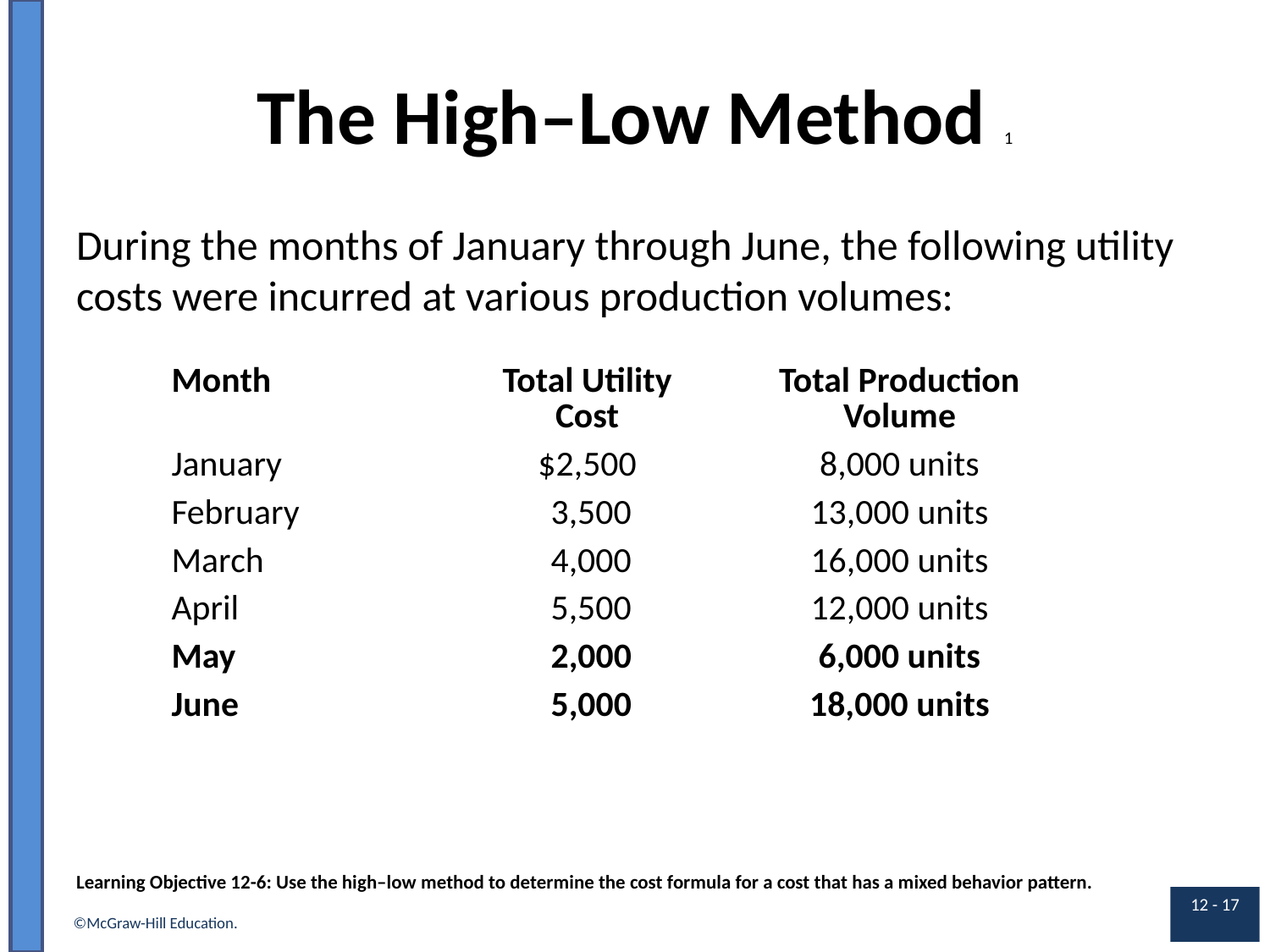

# The High–Low Method 1
During the months of January through June, the following utility costs were incurred at various production volumes:
| Month | Total Utility Cost | Total Production Volume |
| --- | --- | --- |
| January | $2,500 | 8,000 units |
| February | 3,500 | 13,000 units |
| March | 4,000 | 16,000 units |
| April | 5,500 | 12,000 units |
| May | 2,000 | 6,000 units |
| June | 5,000 | 18,000 units |
Learning Objective 12-6: Use the high–low method to determine the cost formula for a cost that has a mixed behavior pattern.